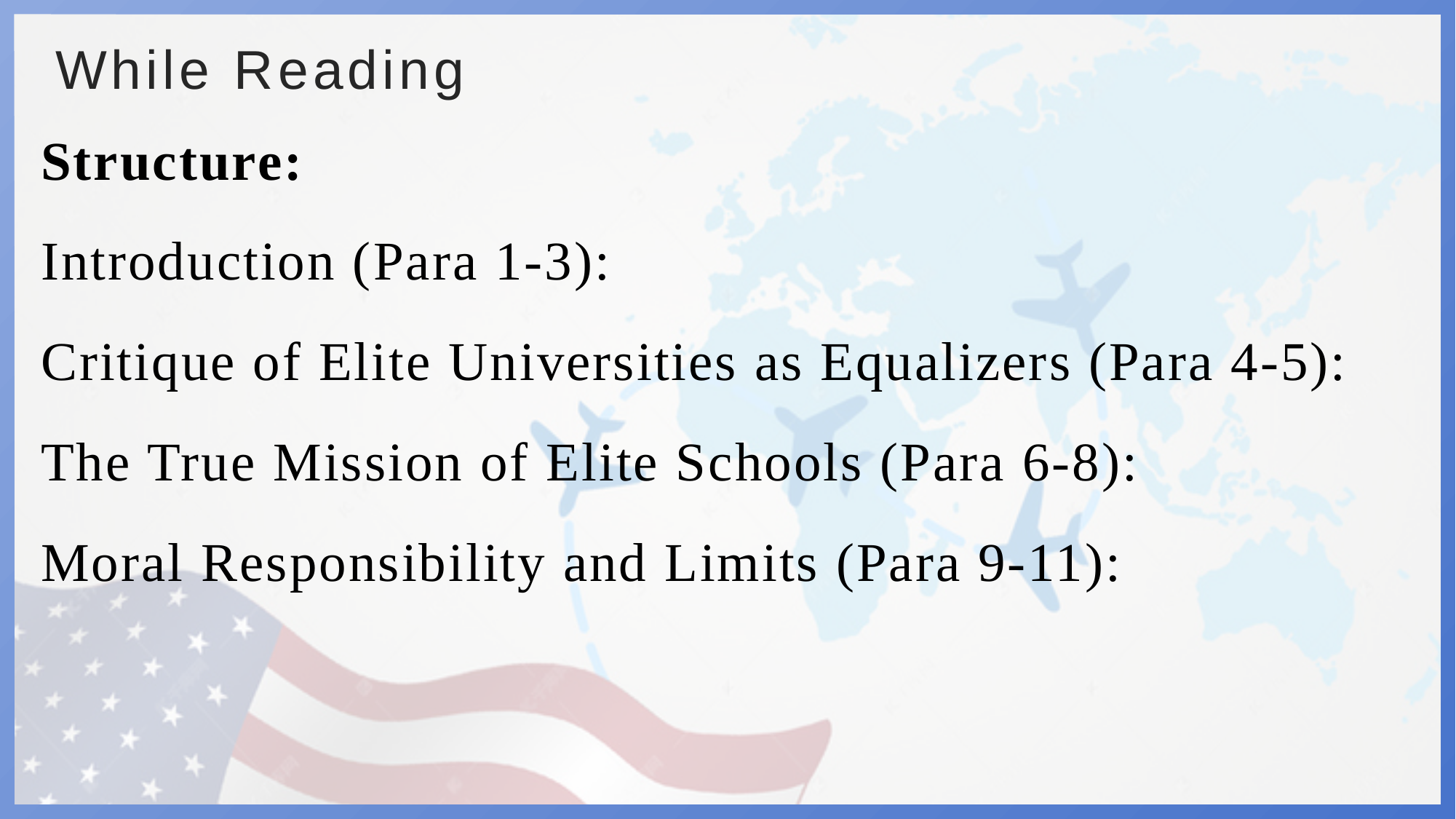

# While Reading
Structure:
Introduction (Para 1-3):
Critique of Elite Universities as Equalizers (Para 4-5):
The True Mission of Elite Schools (Para 6-8):
Moral Responsibility and Limits (Para 9-11):